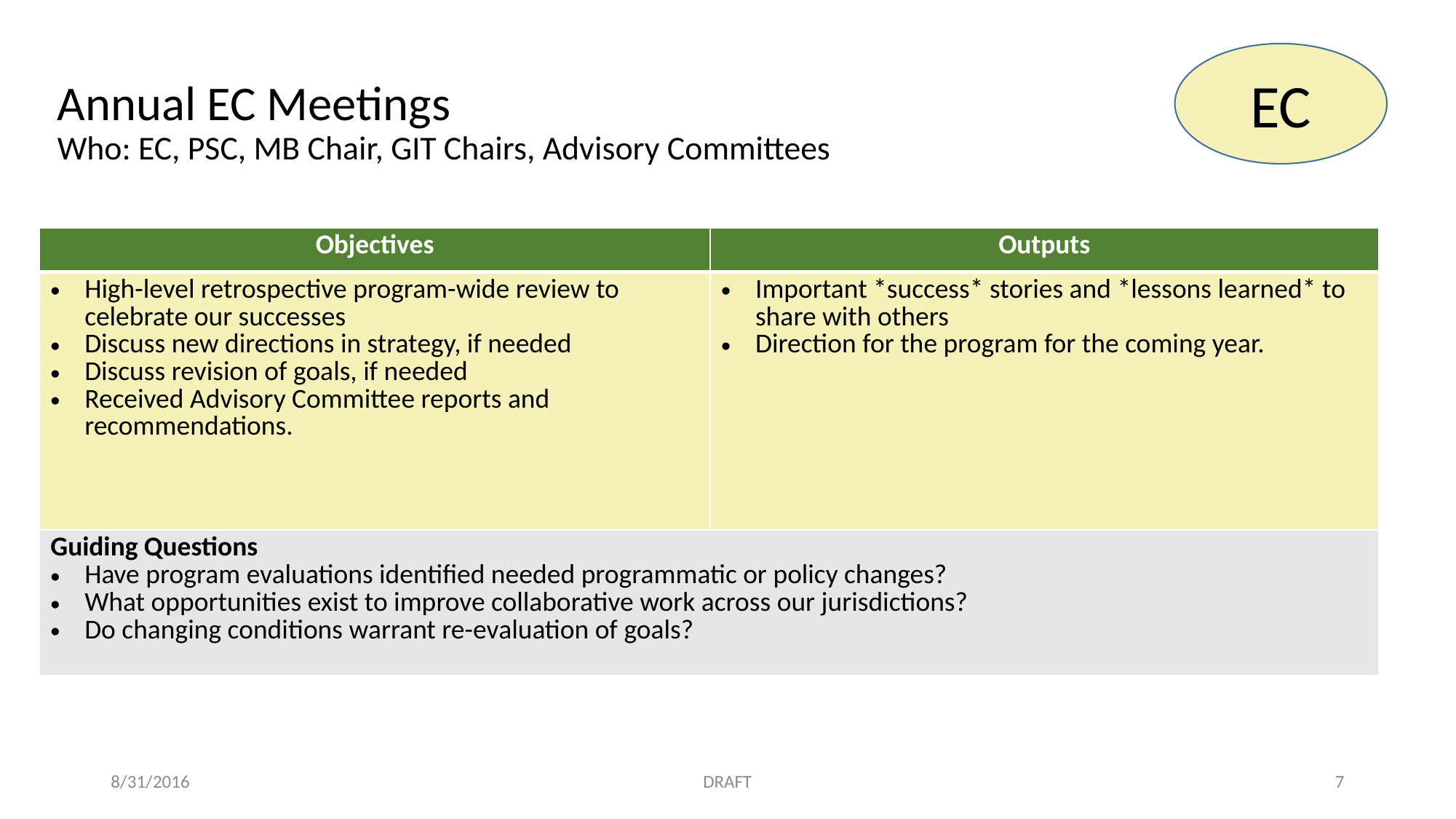

Annual EC Meetings
Who: EC, PSC, MB Chair, GIT Chairs, Advisory Committees
EC
| Objectives | Outputs |
| --- | --- |
| High-level retrospective program-wide review to celebrate our successes Discuss new directions in strategy, if needed Discuss revision of goals, if needed Received Advisory Committee reports and recommendations. | Important \*success\* stories and \*lessons learned\* to share with others Direction for the program for the coming year. |
| Guiding Questions Have program evaluations identified needed programmatic or policy changes? What opportunities exist to improve collaborative work across our jurisdictions? Do changing conditions warrant re-evaluation of goals? |  |
8/31/2016
DRAFT
7